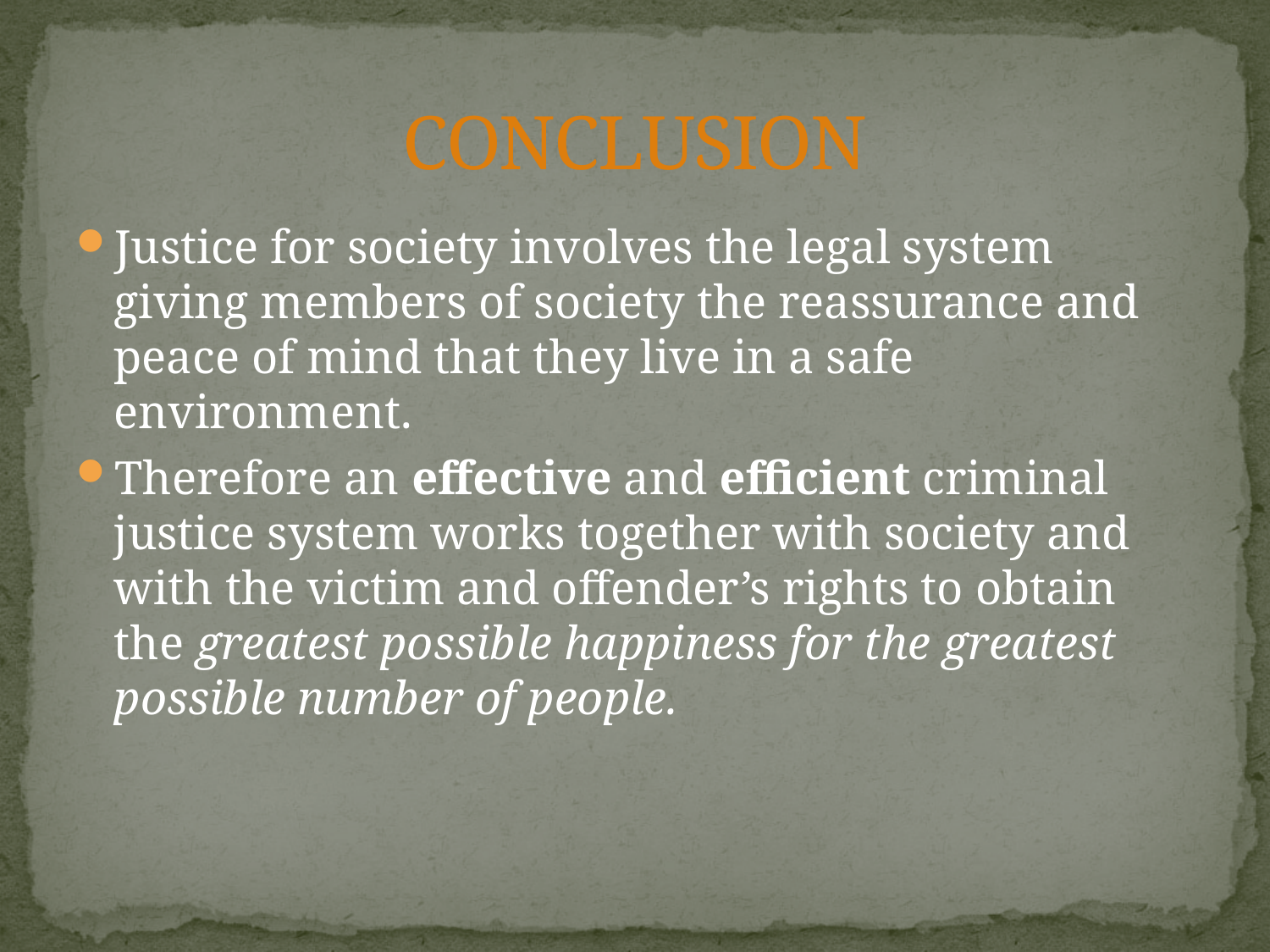

# CONCLUSION
Justice for society involves the legal system giving members of society the reassurance and peace of mind that they live in a safe environment.
Therefore an effective and efficient criminal justice system works together with society and with the victim and offender’s rights to obtain the greatest possible happiness for the greatest possible number of people.